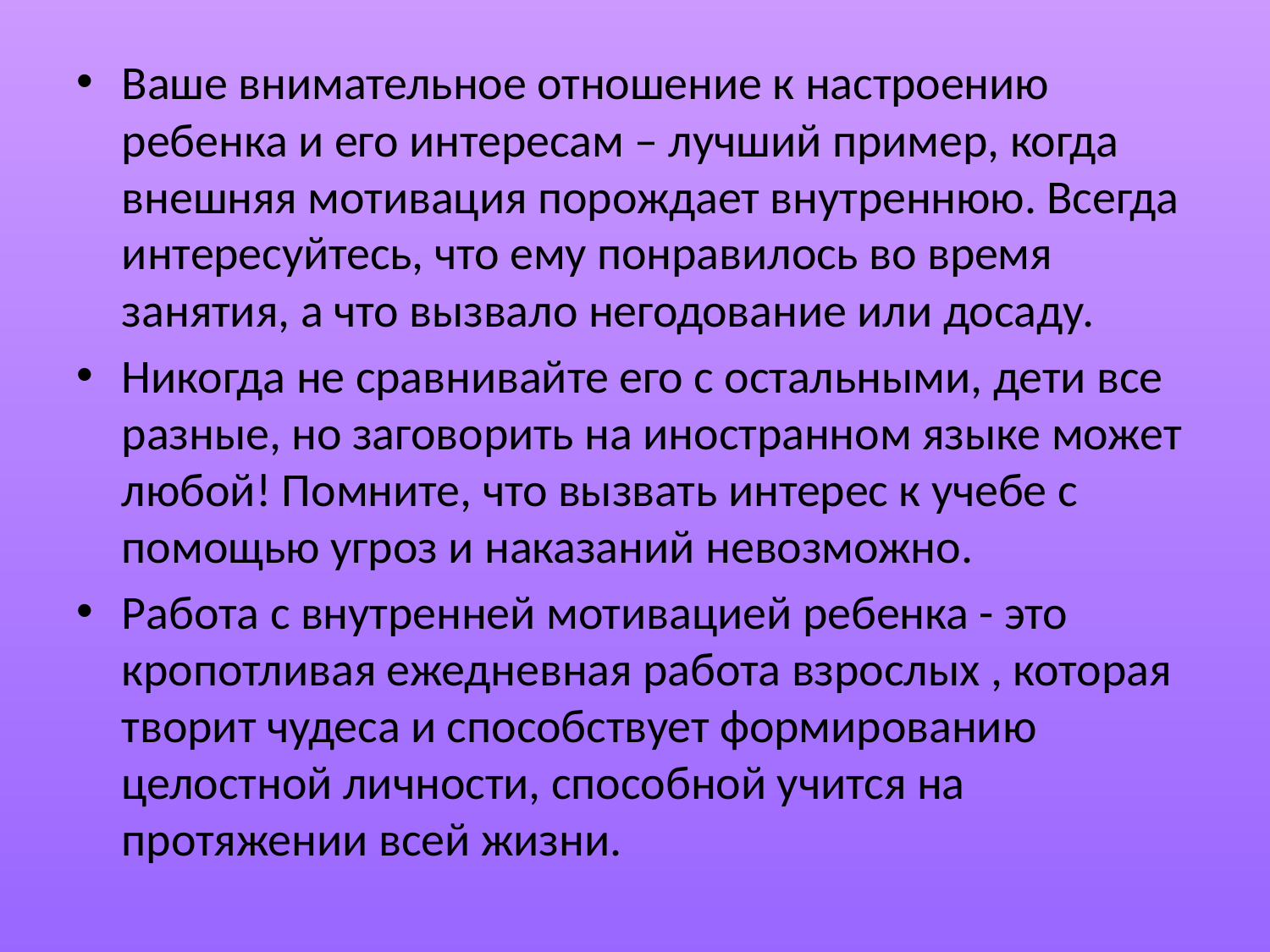

#
Ваше внимательное отношение к настроению ребенка и его интересам – лучший пример, когда внешняя мотивация порождает внутреннюю. Всегда интересуйтесь, что ему понравилось во время занятия, а что вызвало негодование или досаду.
Никогда не сравнивайте его с остальными, дети все разные, но заговорить на иностранном языке может любой! Помните, что вызвать интерес к учебе с помощью угроз и наказаний невозможно.
Работа с внутренней мотивацией ребенка - это кропотливая ежедневная работа взрослых , которая творит чудеса и способствует формированию целостной личности, способной учится на протяжении всей жизни.